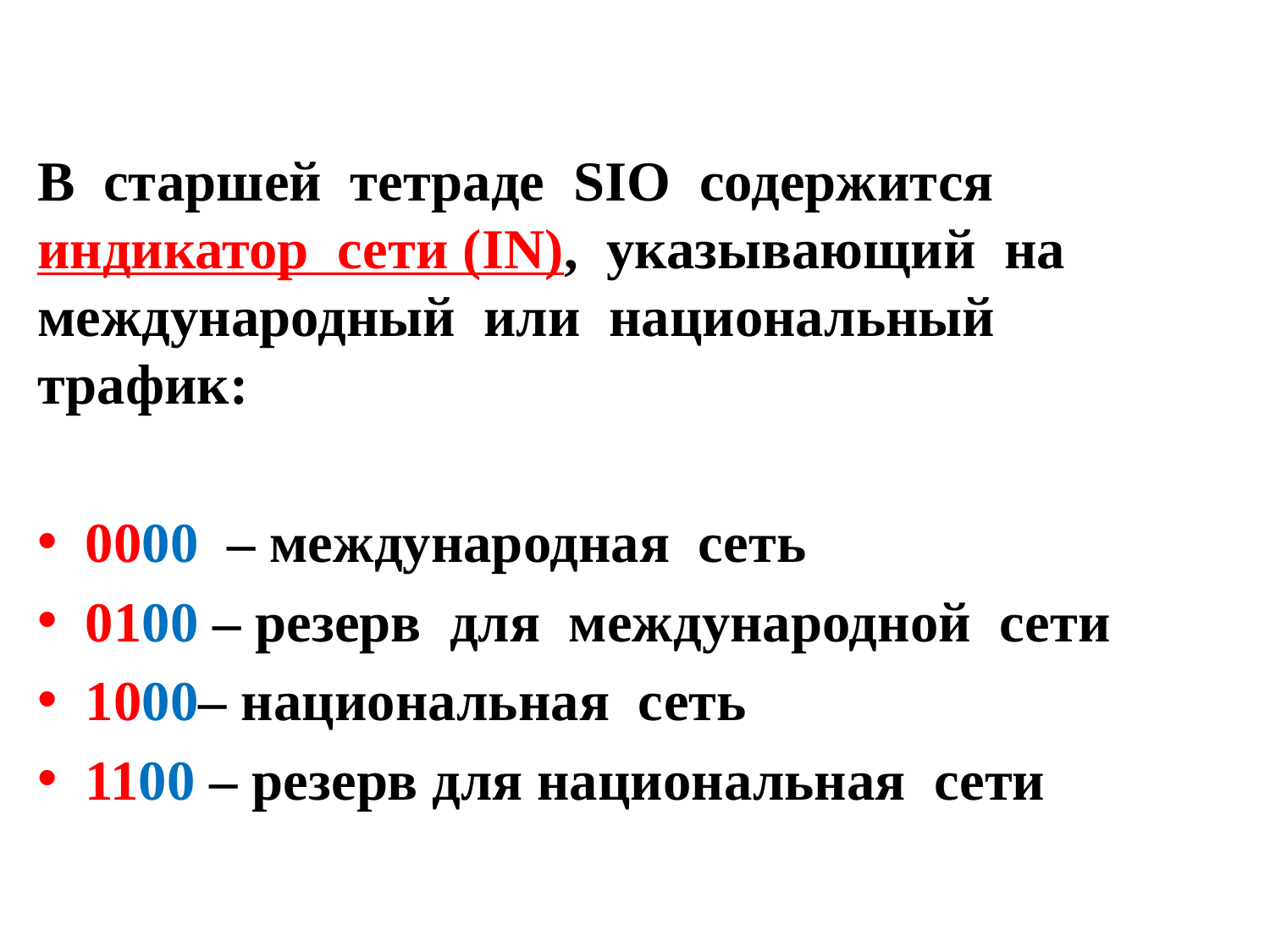

В  старшей  тетраде  SIO  содержится  индикатор  сети (IN),  указывающий  на  международный  или  национальный  трафик:

0000  – международная  сеть
0100 – резерв  для  международной  сети
1000– национальная  сеть
1100 – резерв для национальная  сети